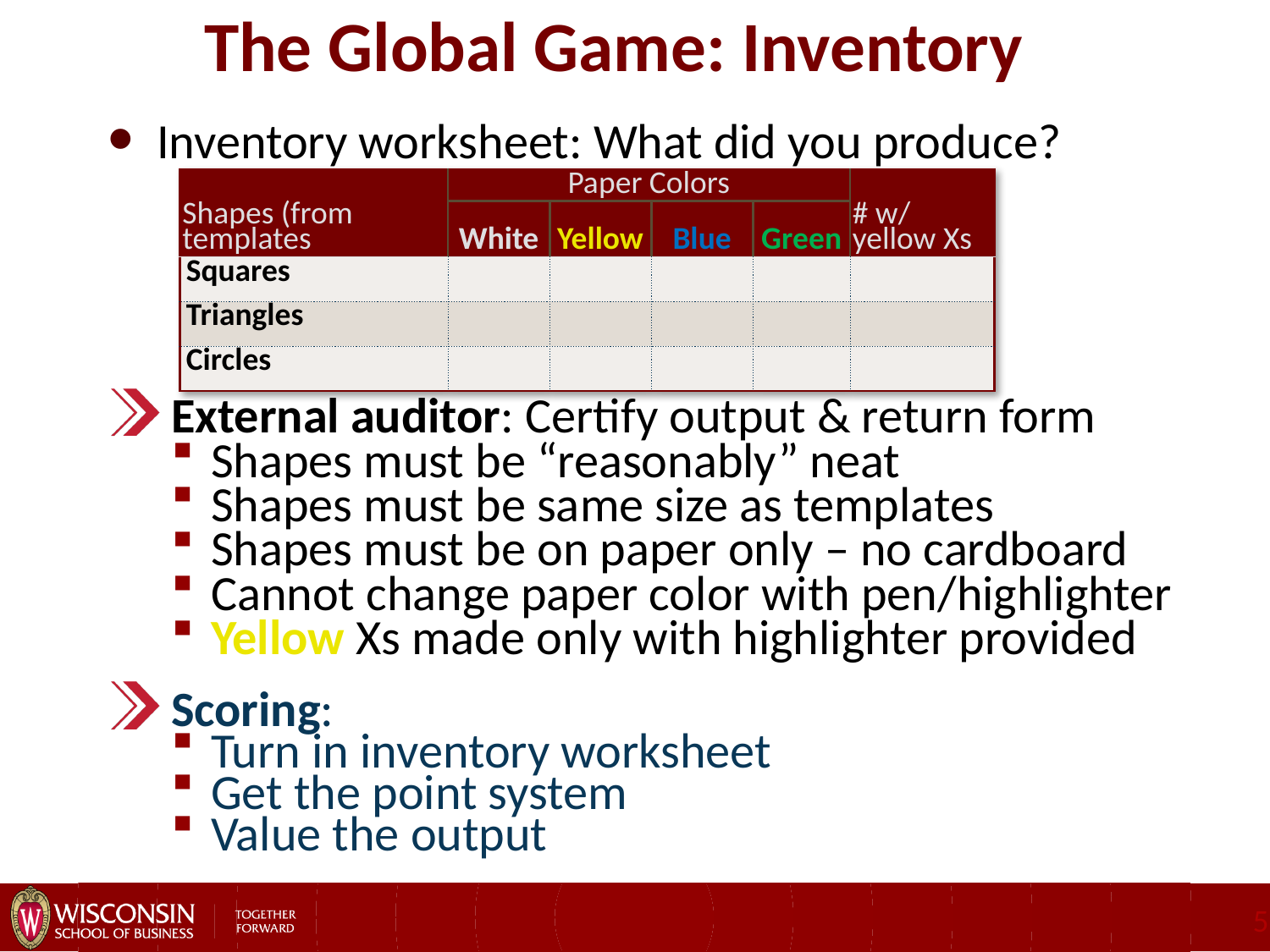

# The Global Game: Inventory
Inventory worksheet: What did you produce?
| Shapes (from templates | Paper Colors |  |  |  | # w/ yellow Xs |
| --- | --- | --- | --- | --- | --- |
|  | White | Yellow | Blue | Green |  |
| Squares |  |  |  |  |  |
| Triangles |  |  |  |  |  |
| Circles |  |  |  |  |  |
External auditor: Certify output & return form
Shapes must be “reasonably” neat
Shapes must be same size as templates
Shapes must be on paper only – no cardboard
Cannot change paper color with pen/highlighter
Yellow Xs made only with highlighter provided
Scoring:
Turn in inventory worksheet
Get the point system
Value the output